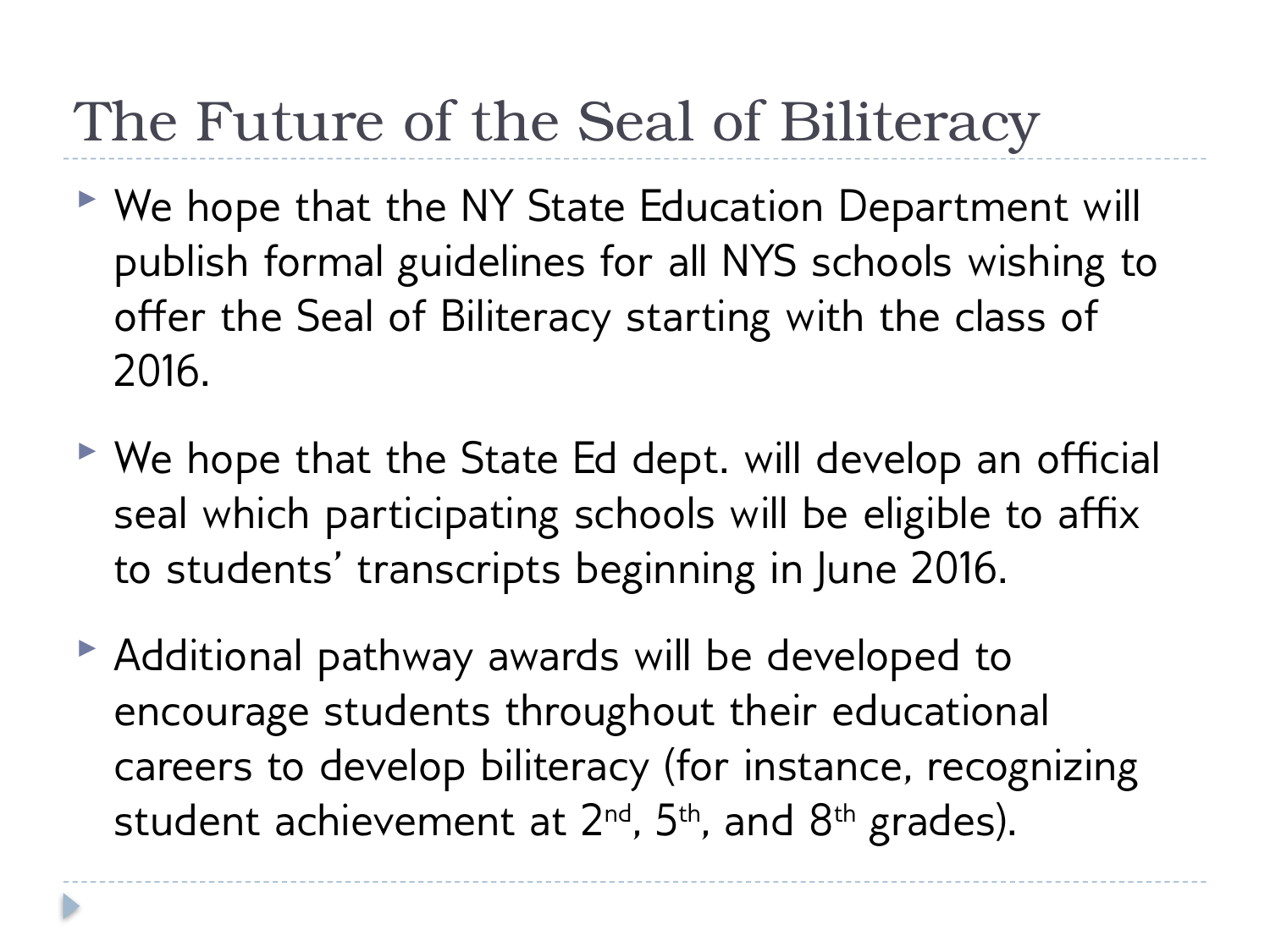

# The Future of the Seal of Biliteracy
We hope that the NY State Education Department will publish formal guidelines for all NYS schools wishing to offer the Seal of Biliteracy starting with the class of 2016.
We hope that the State Ed dept. will develop an official seal which participating schools will be eligible to affix to students’ transcripts beginning in June 2016.
Additional pathway awards will be developed to encourage students throughout their educational careers to develop biliteracy (for instance, recognizing student achievement at 2nd, 5th, and 8th grades).